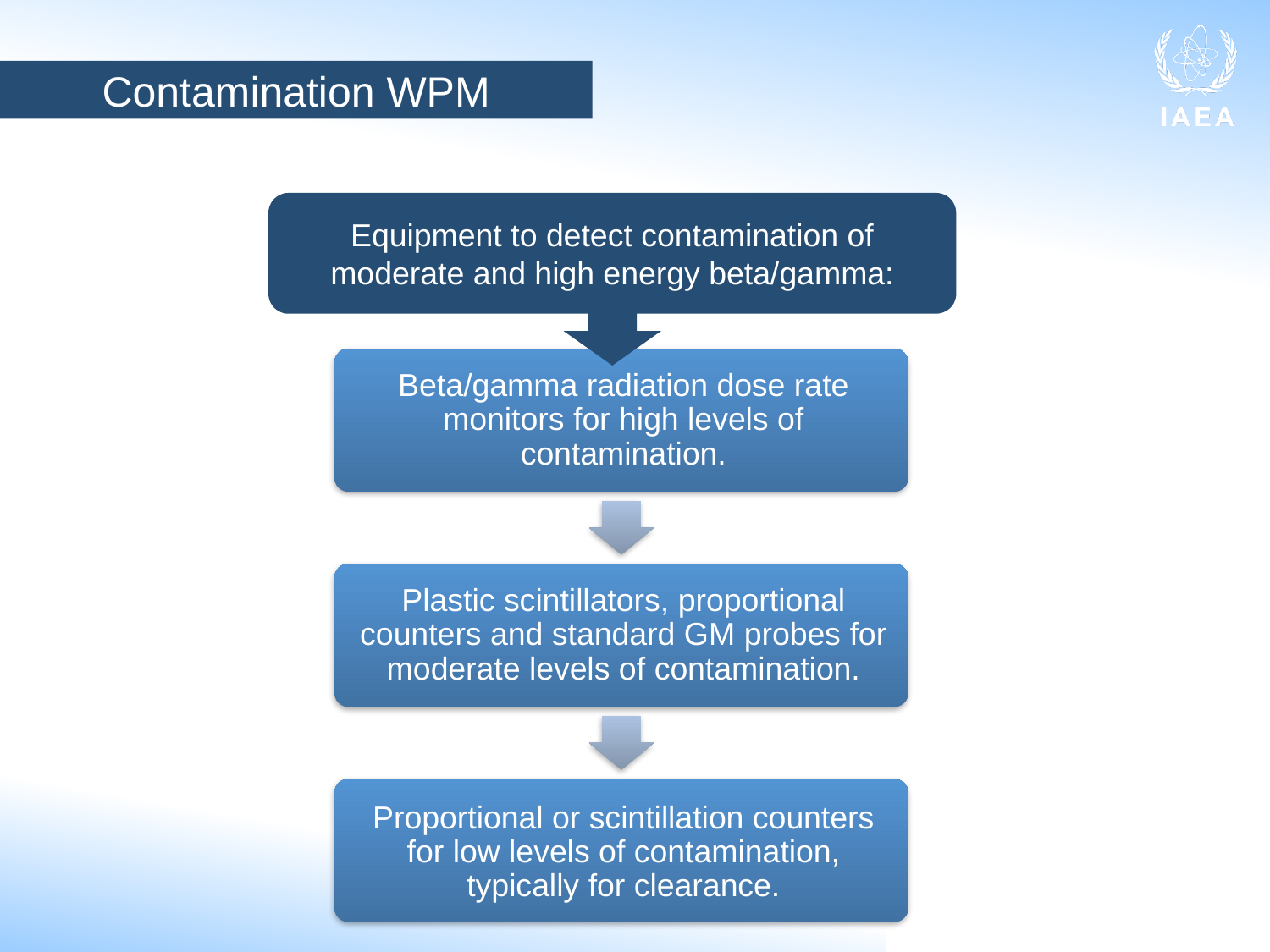

Contamination WPM

Equipment to detect contamination of moderate and high energy beta/gamma:

Beta/gamma radiation dose rate monitors for high levels of contamination.

Plastic scintillators, proportional counters and standard GM probes for moderate levels of contamination.

Proportional or scintillation counters for low levels of contamination, typically for clearance.